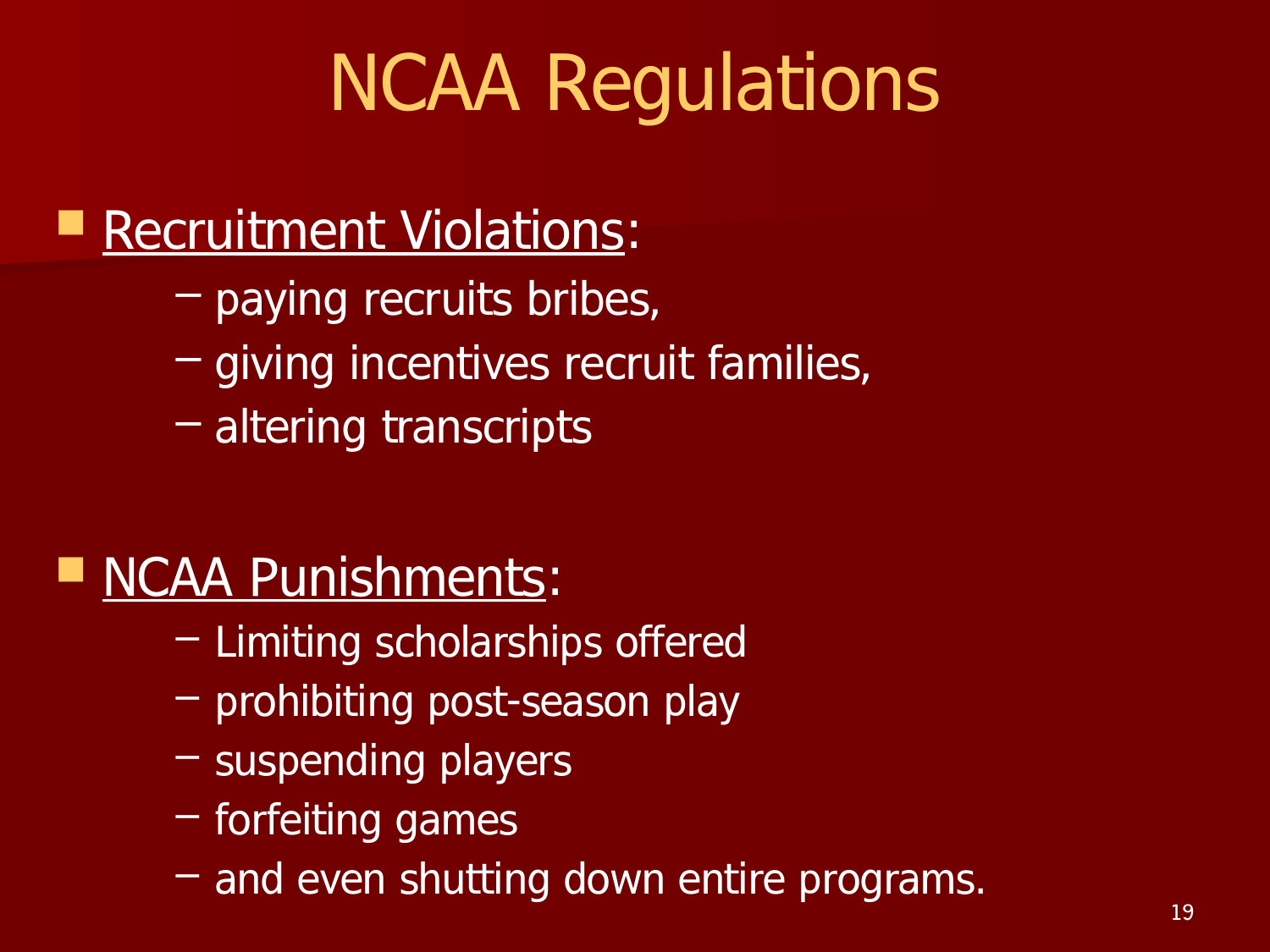

# NCAA Regulations
Recruitment Violations:
paying recruits bribes,
giving incentives recruit families,
altering transcripts

NCAA Punishments:
Limiting scholarships offered
prohibiting post-season play
suspending players
forfeiting games
and even shutting down entire programs.

19